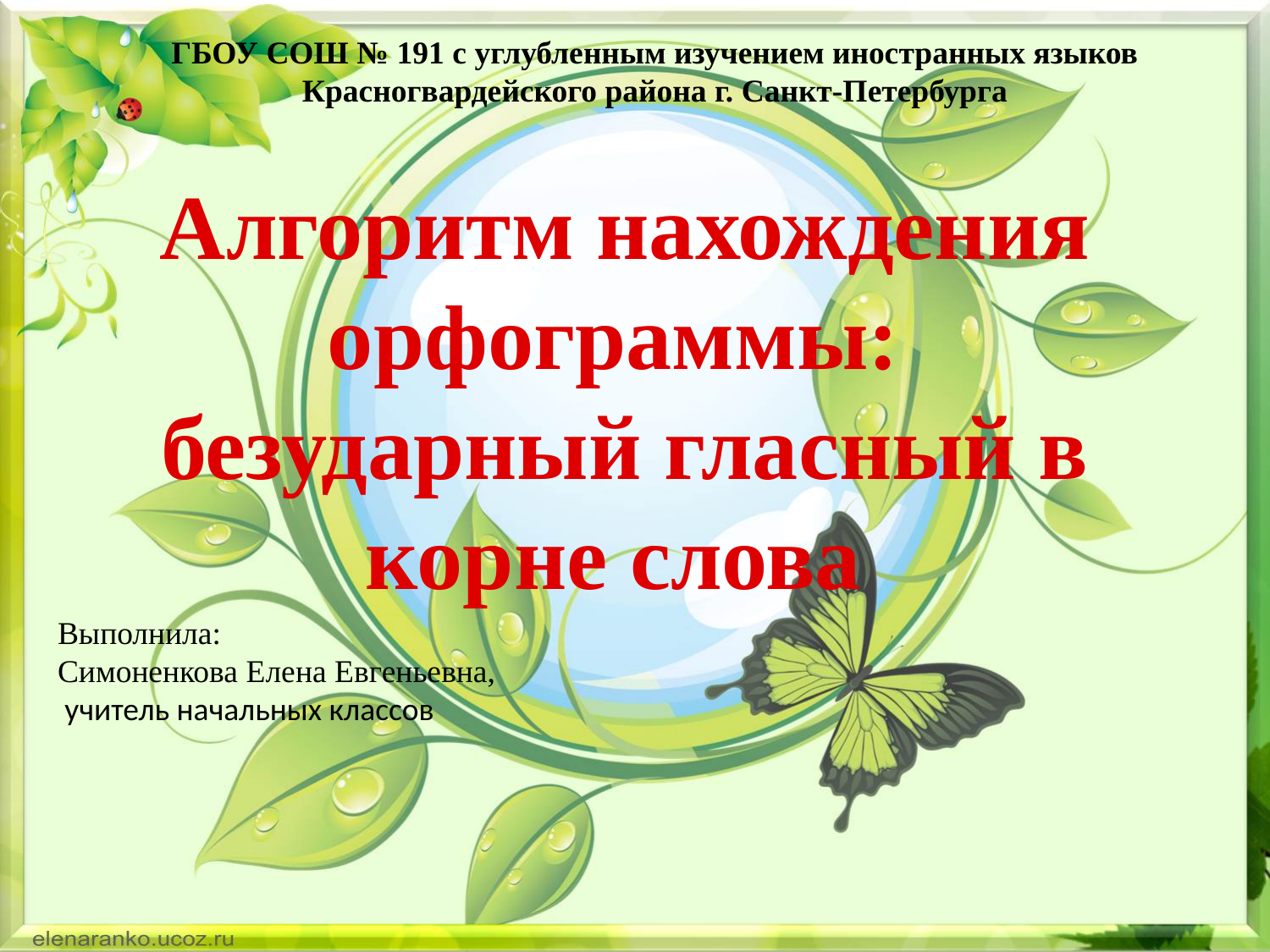

Алгоритм нахождения орфограммы:
безударный гласный в корне слова
ГБОУ СОШ № 191 с углубленным изучением иностранных языков Красногвардейского района г. Санкт-Петербурга
Выполнила:
Симоненкова Елена Евгеньевна,
 учитель начальных классов